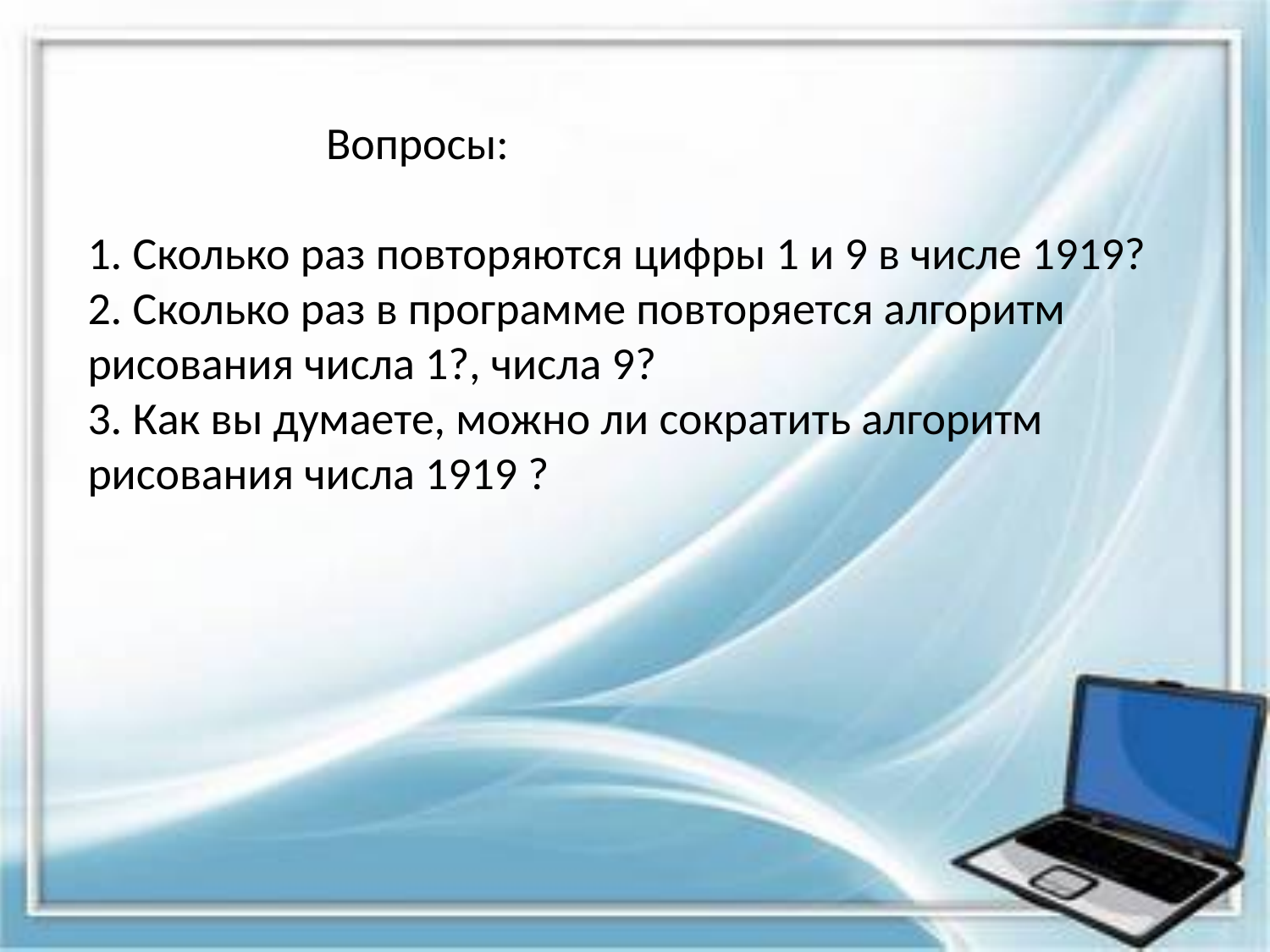

# Вопросы: 1. Сколько раз повторяются цифры 1 и 9 в числе 1919? 2. Сколько раз в программе повторяется алгоритм рисования числа 1?, числа 9? 3. Как вы думаете, можно ли сократить алгоритм рисования числа 1919 ?